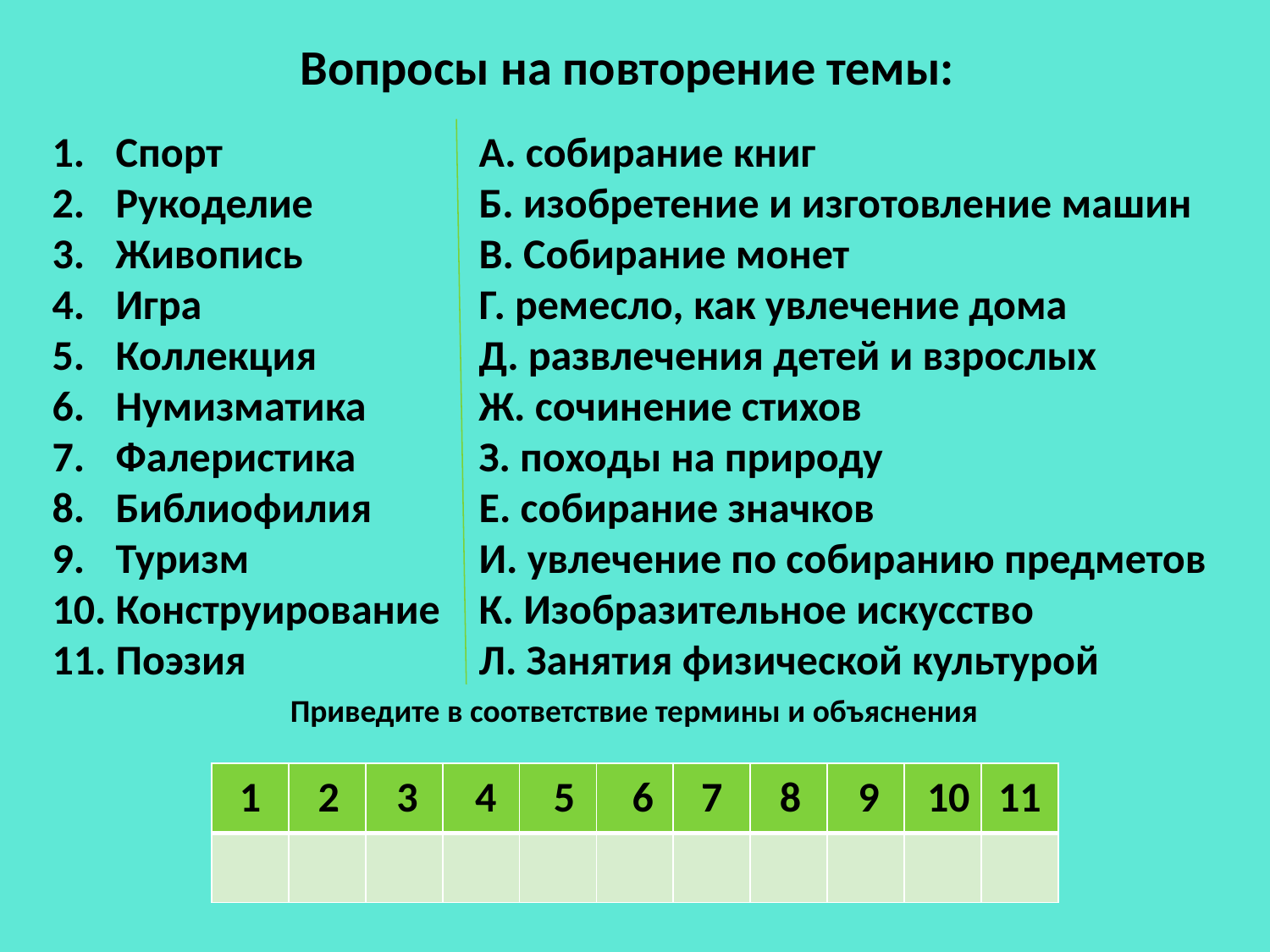

Вопросы на повторение темы:
Спорт
Рукоделие
Живопись
Игра
Коллекция
Нумизматика
Фалеристика
Библиофилия
Туризм
Конструирование
Поэзия

А. собирание книг
Б. изобретение и изготовление машин
В. Собирание монет
Г. ремесло, как увлечение дома
Д. развлечения детей и взрослых
Ж. сочинение стихов
З. походы на природу
Е. собирание значков
И. увлечение по собиранию предметов
К. Изобразительное искусство
Л. Занятия физической культурой
Приведите в соответствие термины и объяснения
   1      2      3      4      5      6     7      8      9     10   11
|  |  |  |  |  |  |  |  |  |  |  |
| --- | --- | --- | --- | --- | --- | --- | --- | --- | --- | --- |
|  |  |  |  |  |  |  |  |  |  |  |